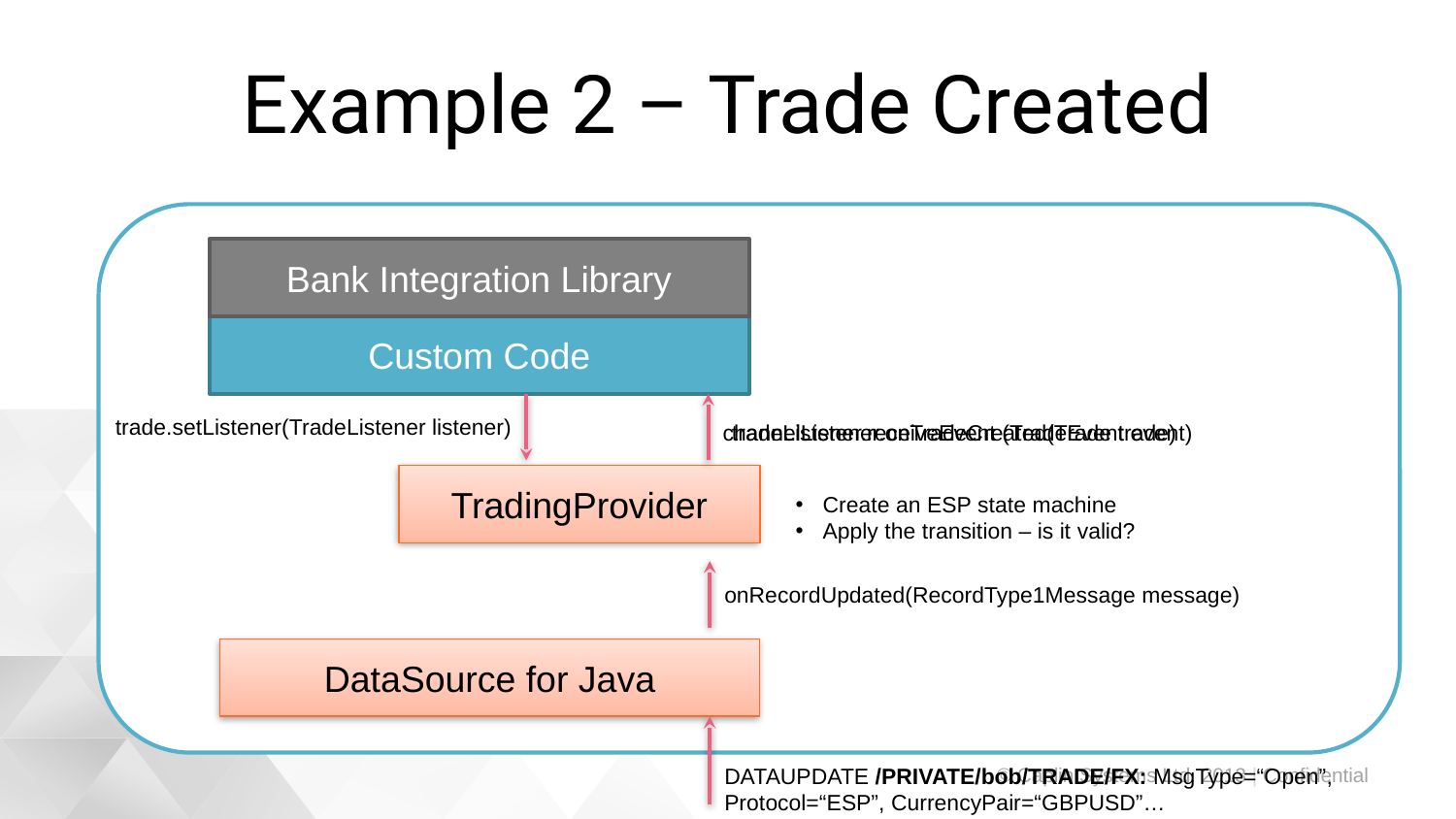

# Example 2 – Trade Created

Bank Integration Library
Custom Code
trade.setListener(TradeListener listener)
channelListener.onTradeCreated(Trade trade)
tradeListener.receiveEvent (TradeEvent event)
TradingProvider
Create an ESP state machine
Apply the transition – is it valid?
onRecordUpdated(RecordType1Message message)
DataSource for Java
DATAUPDATE /PRIVATE/bob/TRADE/FX: MsgType=“Open”, Protocol=“ESP”, CurrencyPair=“GBPUSD”…